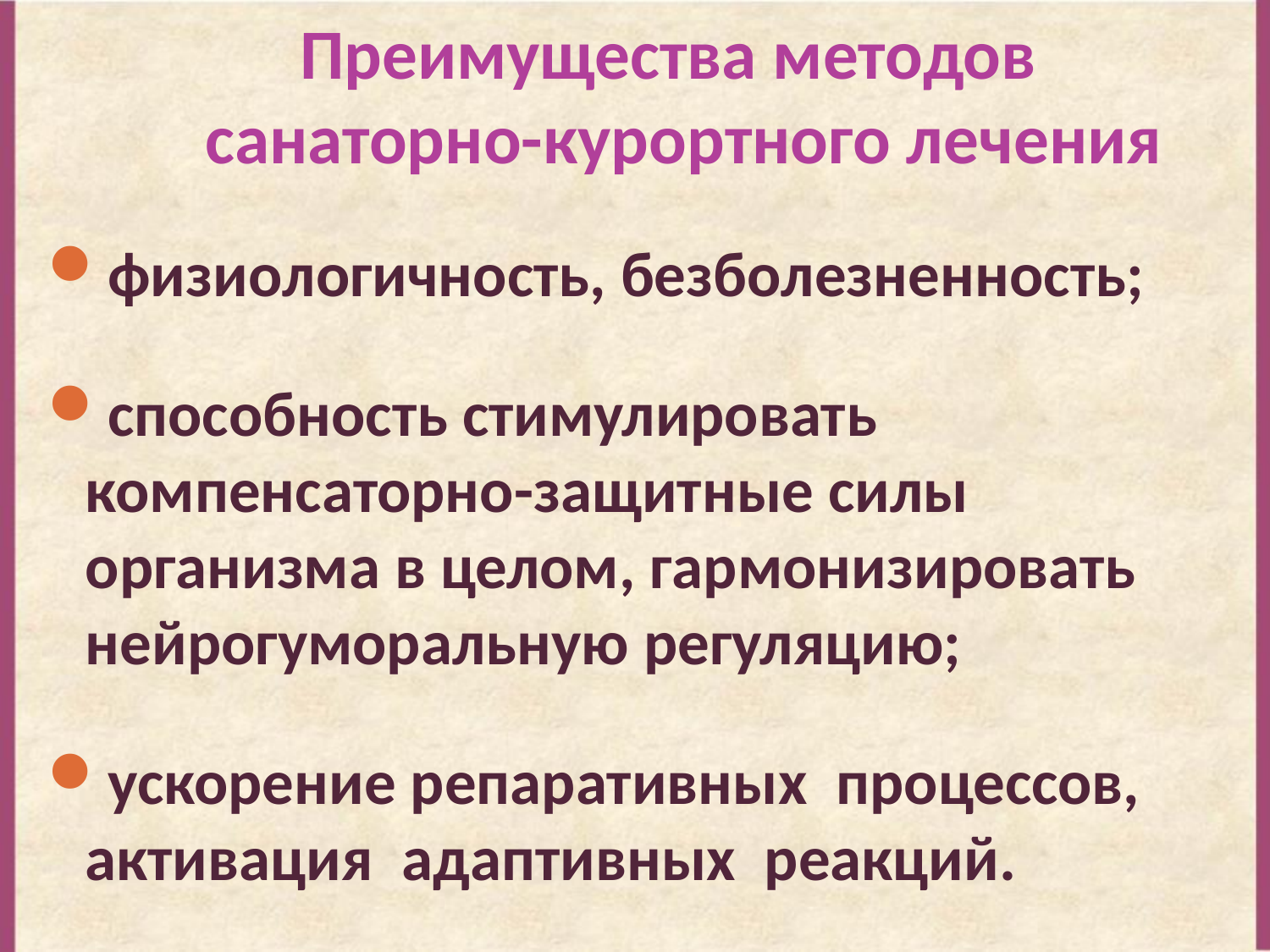

# Преимущества методов санаторно-курортного лечения
физиологичность, безболезненность;
способность стимулировать компенсаторно-защитные силы организма в целом, гармонизировать нейрогуморальную регуляцию;
ускорение репаративных  процессов, активация  адаптивных  реакций.